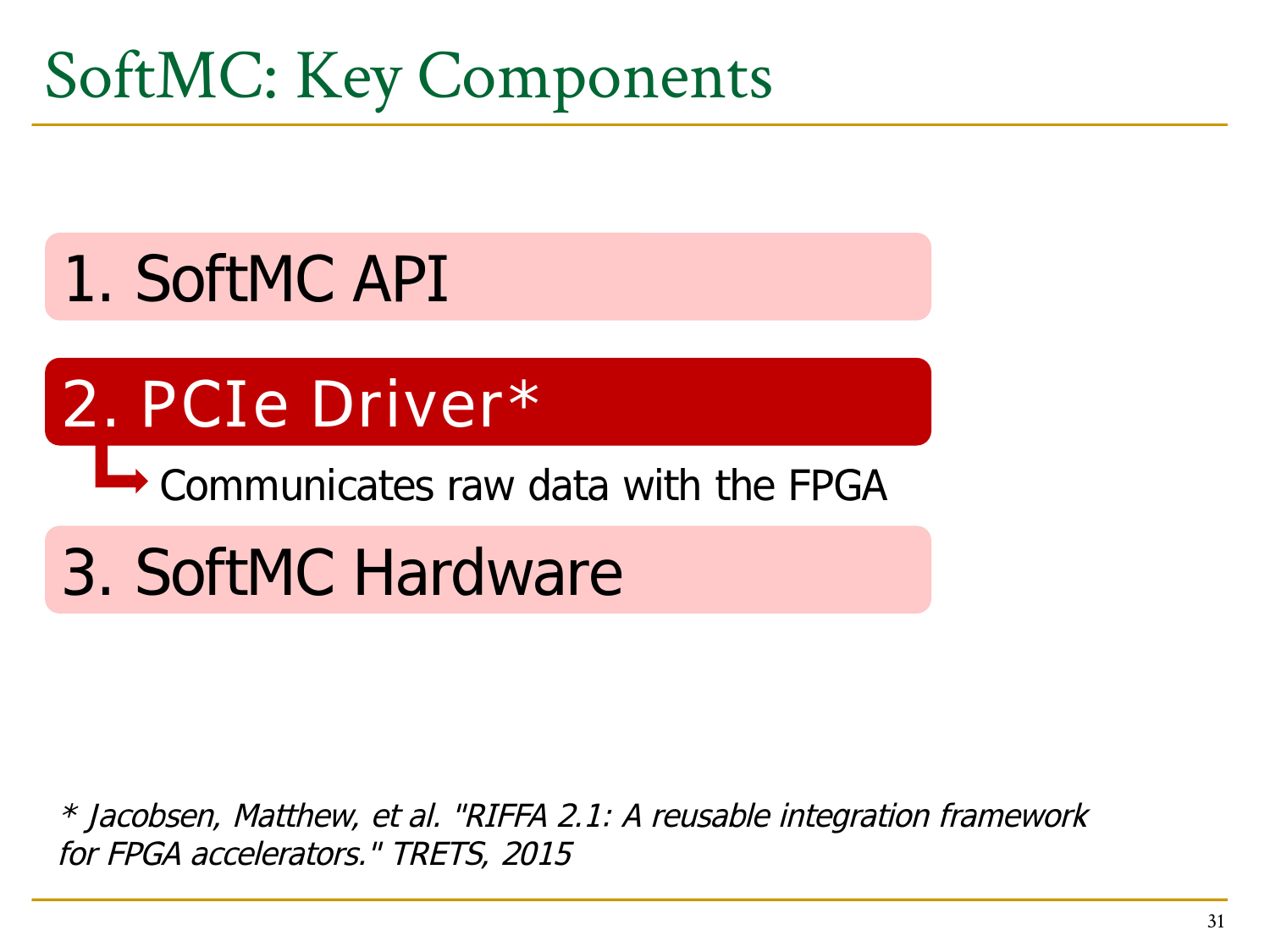

# SoftMC: Key Components
1. SoftMC API
2. PCIe Driver*

Communicates raw data with the FPGA
3. SoftMC Hardware
* Jacobsen, Matthew, et al. "RIFFA 2.1: A reusable integration framework for FPGA accelerators." TRETS, 2015
31